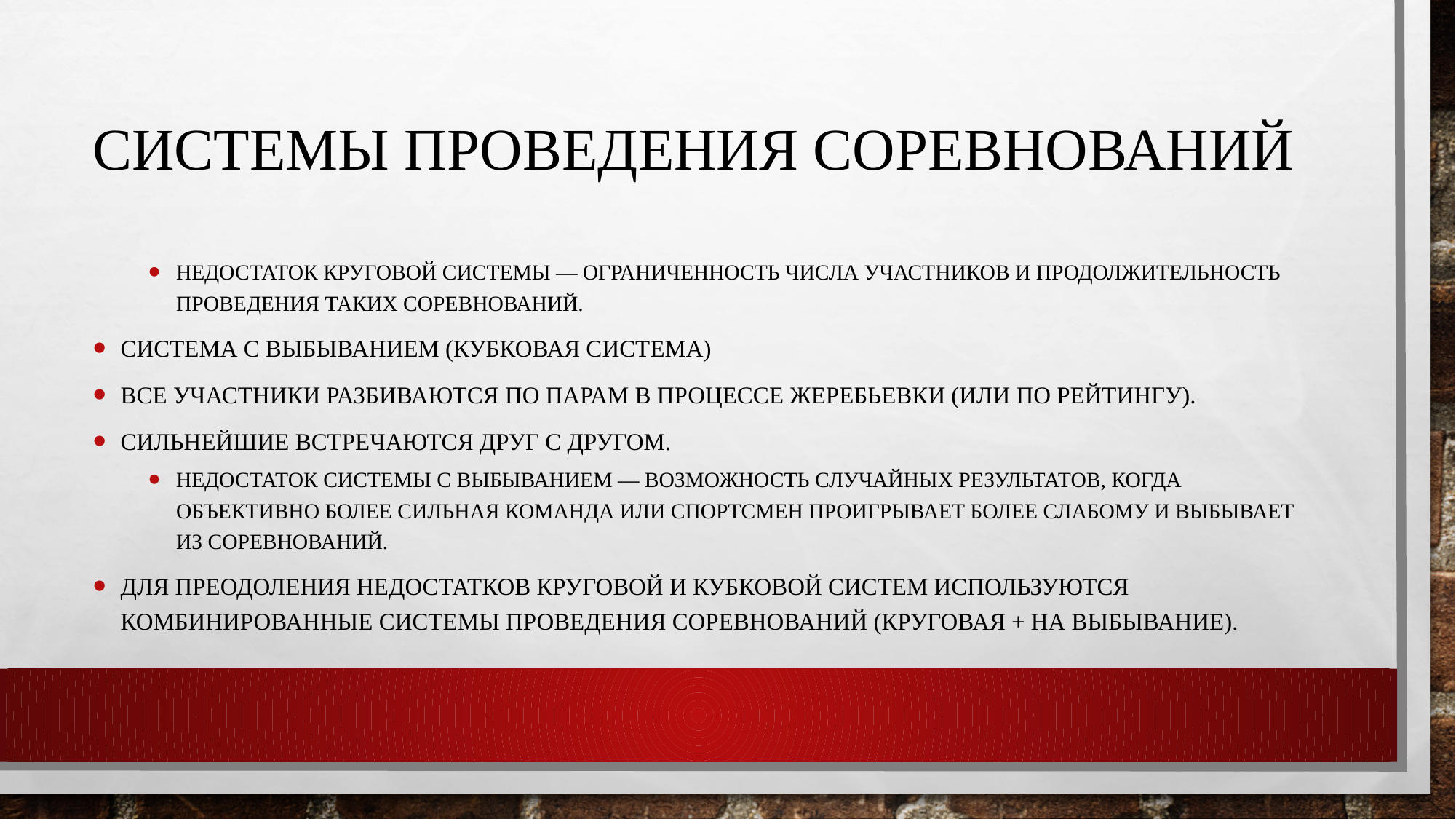

# Системы проведения соревнований
Недостаток круговой системы — ограниченность числа участников и продолжительность проведения таких соревнований.
Система с выбыванием (кубковая система)
все участники разбиваются по парам в процессе жеребьевки (или по рейтингу).
Сильнейшие встречаются друг с другом.
Недостаток системы с выбыванием — возможность случайных результатов, когда объективно более сильная команда или спортсмен проигрывает более слабому и выбывает из соревнований.
Для преодоления недостатков круговой и кубковой систем используются комбинированные системы проведения соревнований (круговая + на выбывание).